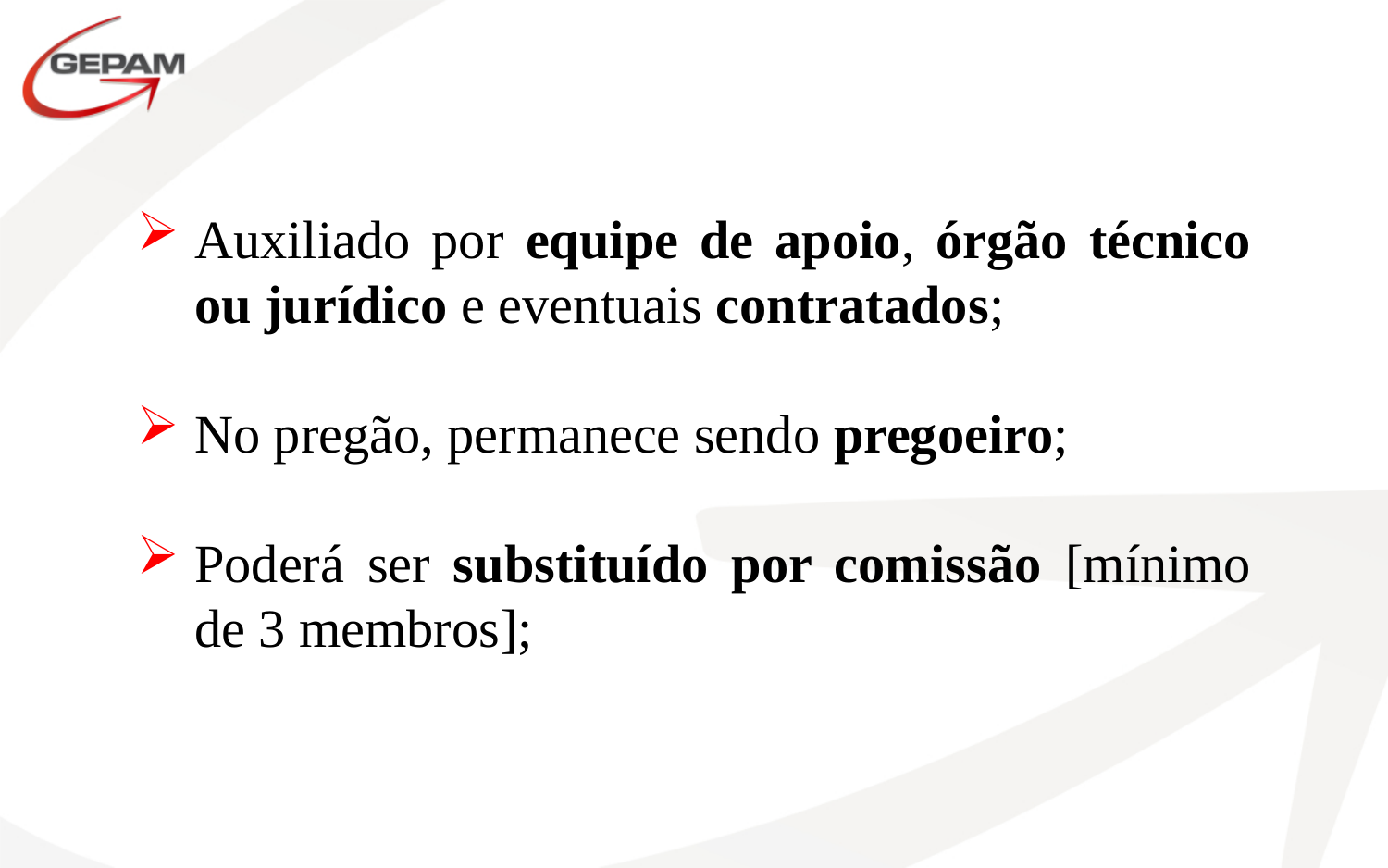

Auxiliado por equipe de apoio, órgão técnico ou jurídico e eventuais contratados;

No pregão, permanece sendo pregoeiro;

Poderá ser substituído por comissão [mínimo de 3 membros];